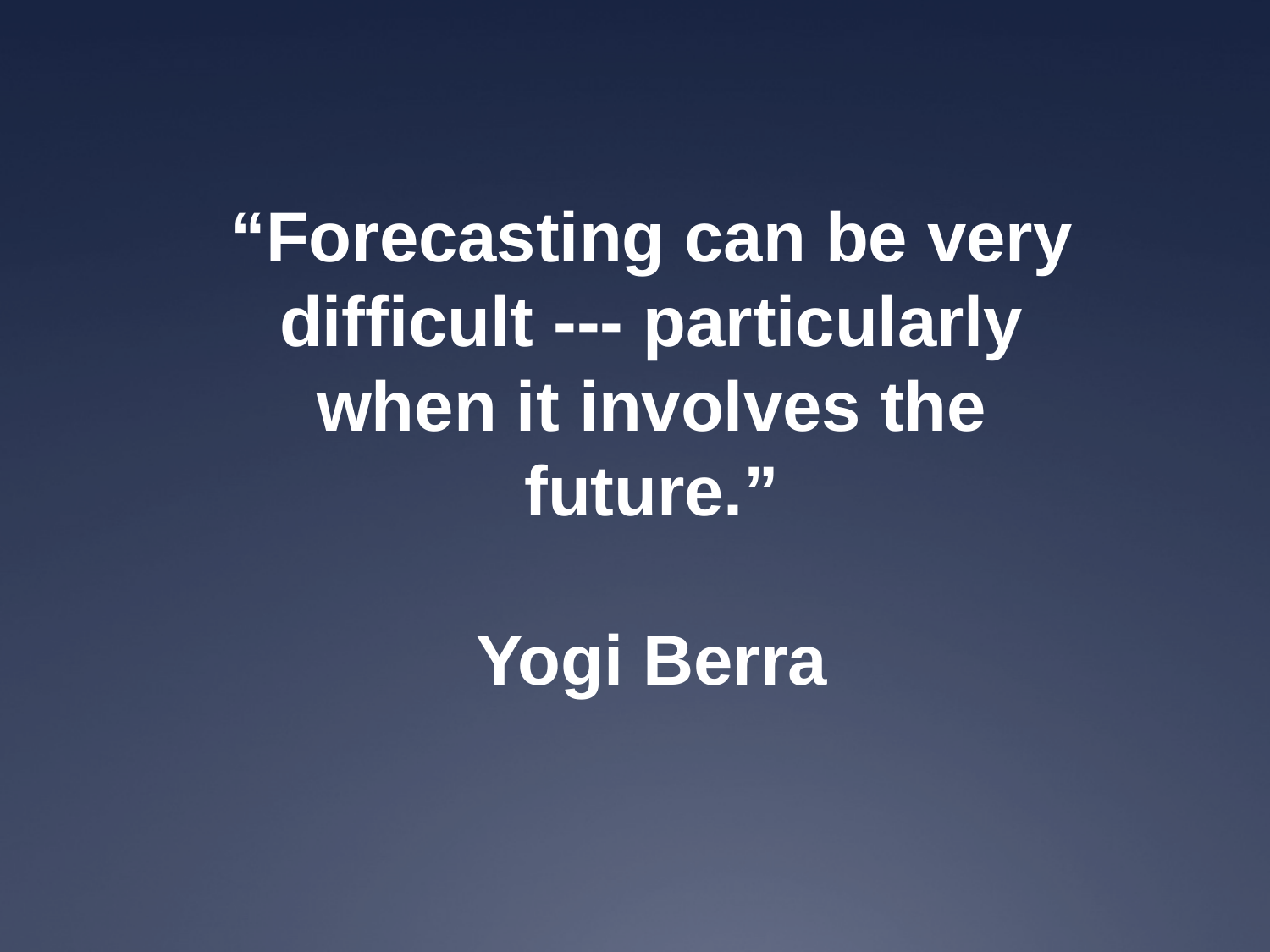

“Forecasting can be very
difficult --- particularly
when it involves the
future.”

Yogi Berra